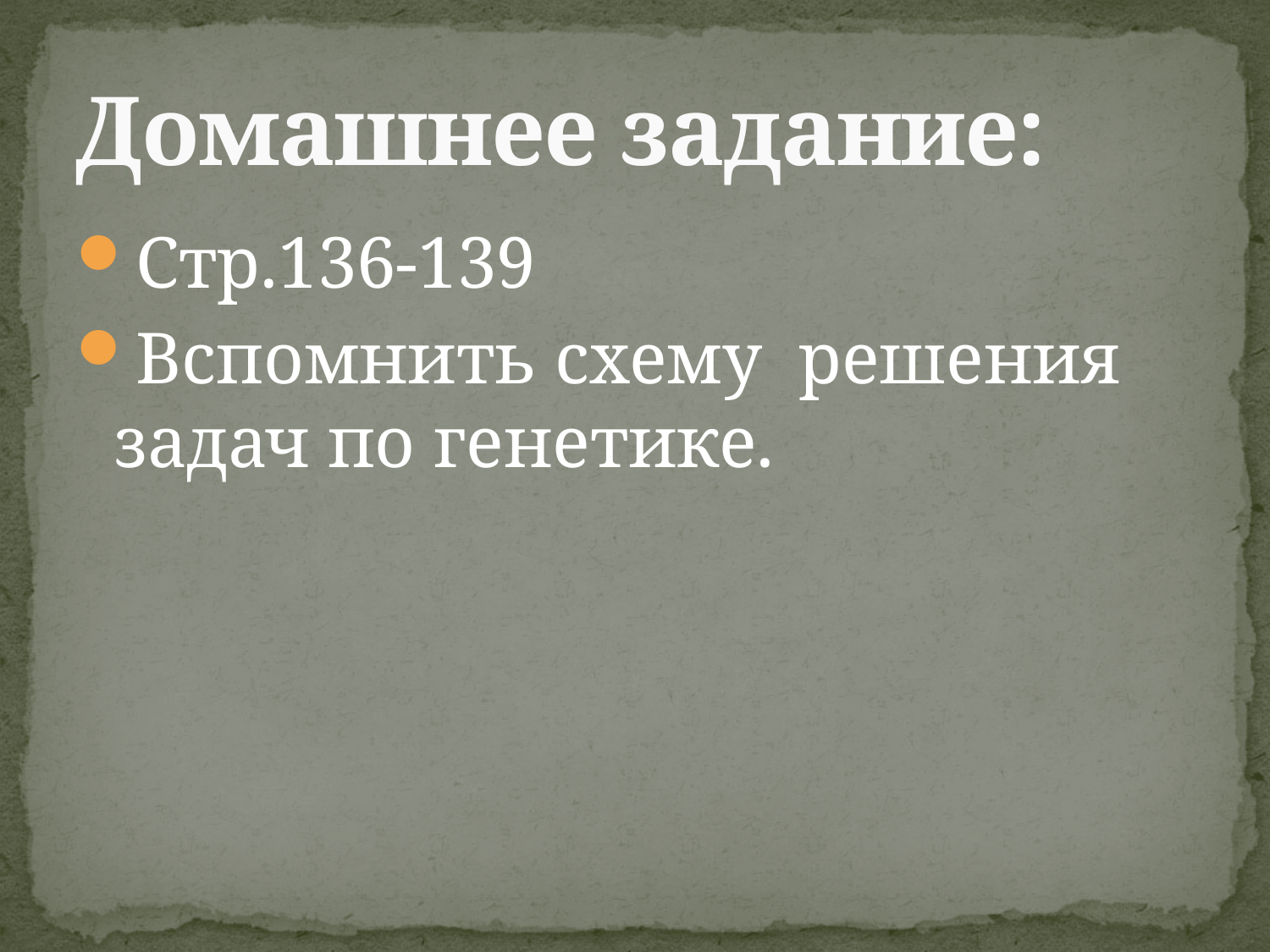

# Домашнее задание:
Стр.136-139
Вспомнить схему  решения задач по генетике.